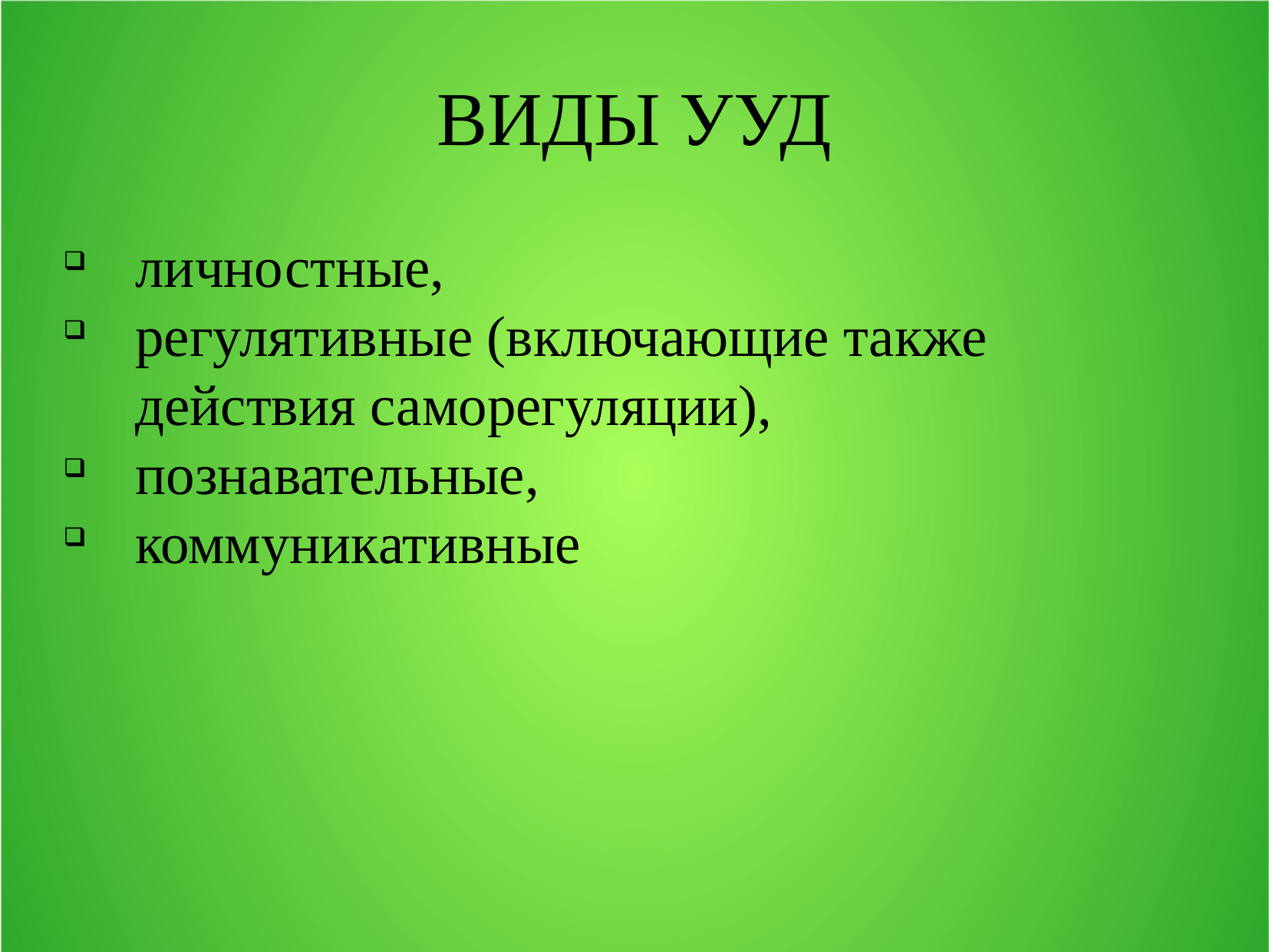

ВИДЫ УУД
личностные,
регулятивные (включающие также действия саморегуляции),
познавательные,
коммуникативные